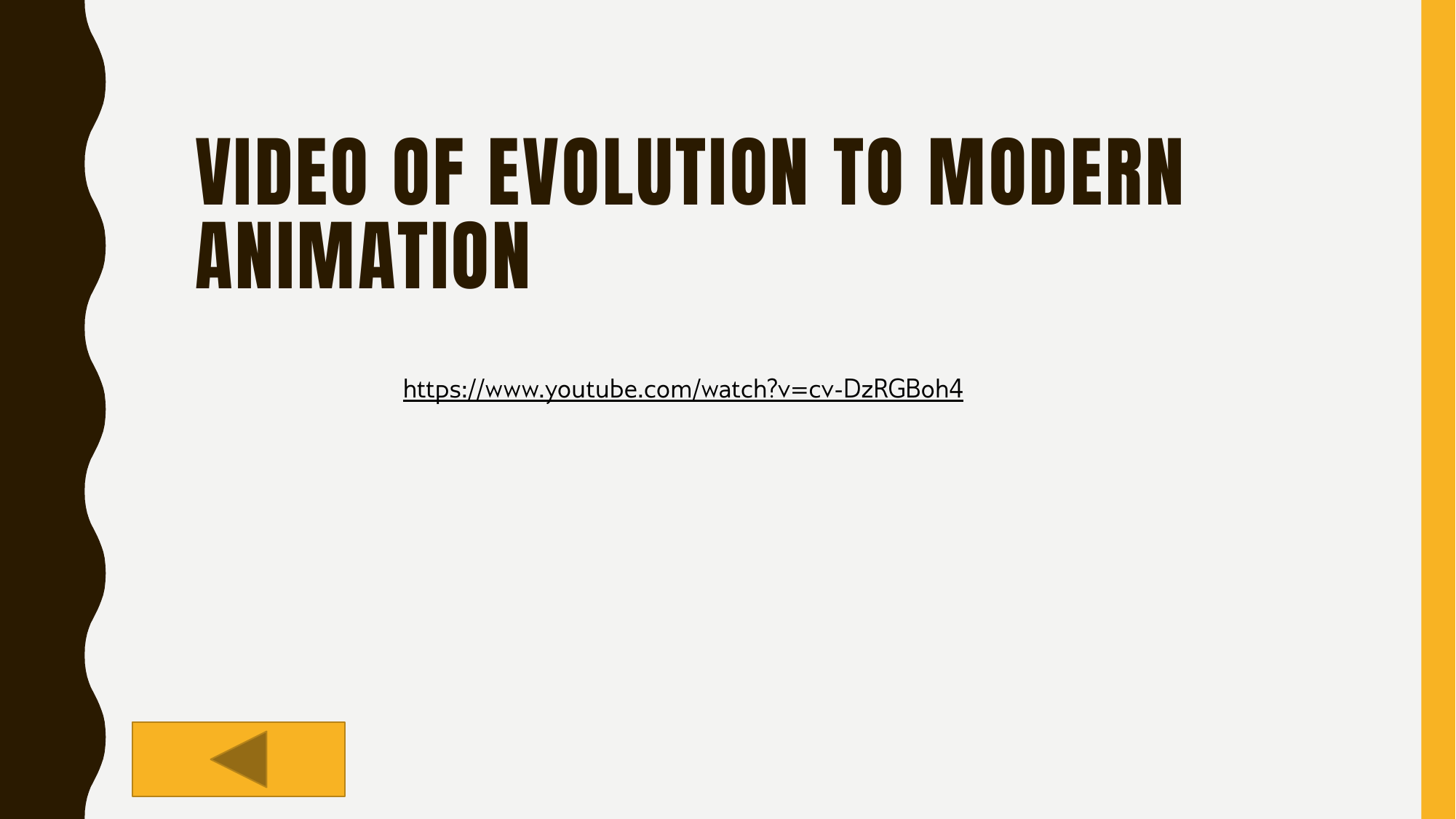

# Video of Evolution to Modern Animation
https://www.youtube.com/watch?v=cv-DzRGBoh4